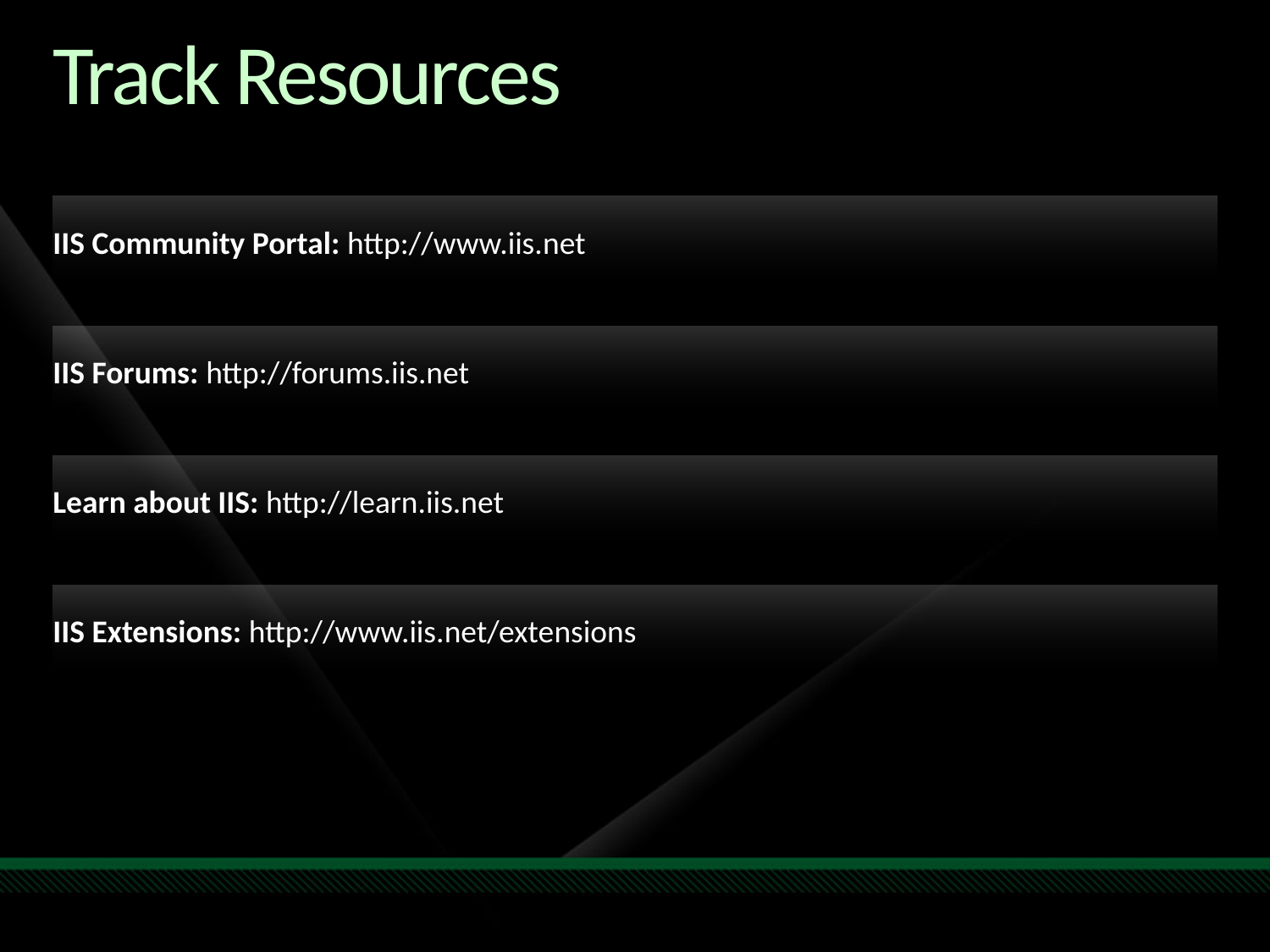

Required Slide
Track PMs will supply the content for this slide,
which will be inserted during
the final scrub.
# Track Resources
IIS Community Portal: http://www.iis.net
IIS Forums: http://forums.iis.net
Learn about IIS: http://learn.iis.net
IIS Extensions: http://www.iis.net/extensions